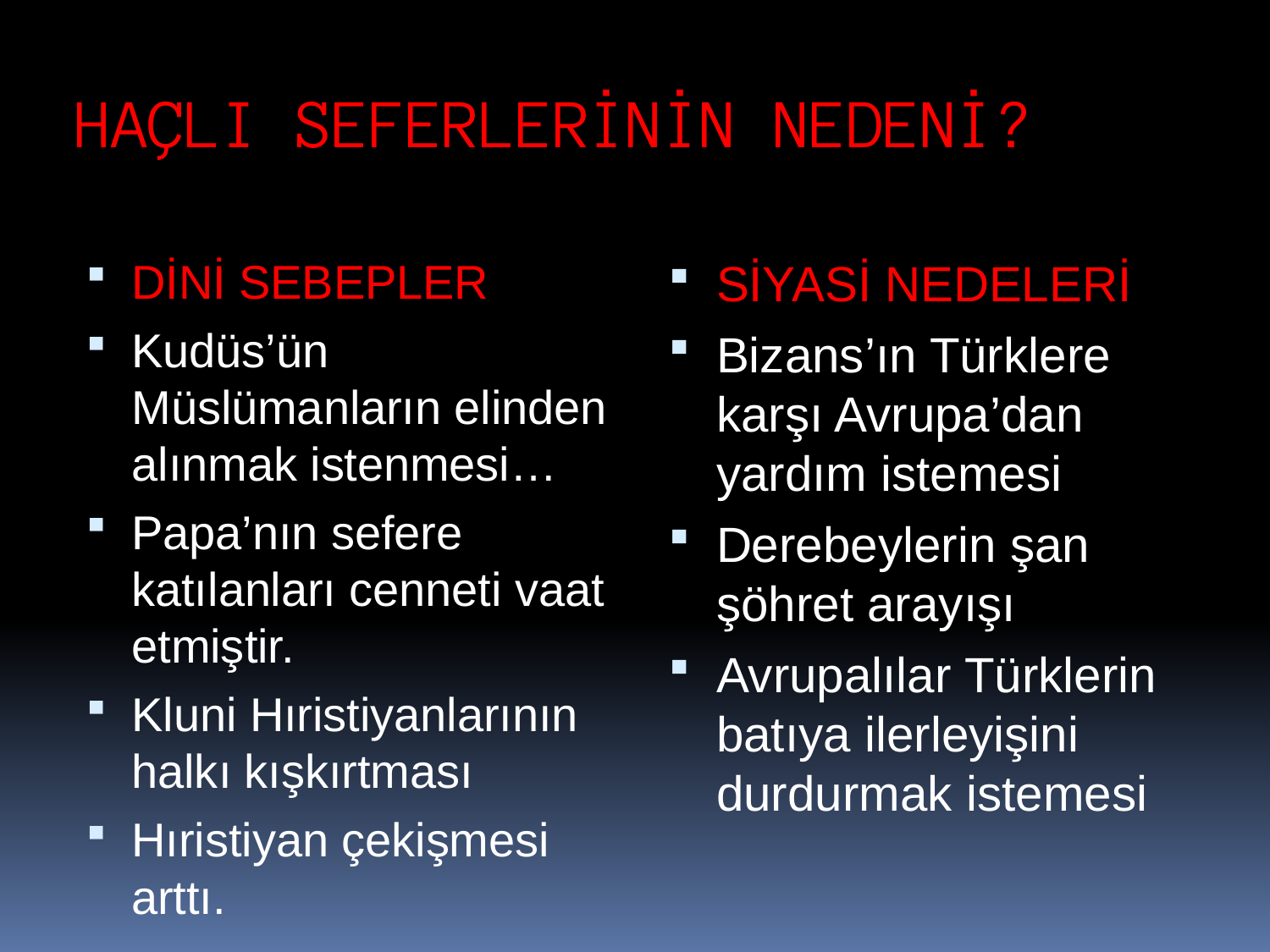

# HAÇLI SEFERLERİNİN NEDENİ?
DİNİ SEBEPLER
Kudüs’ün Müslümanların elinden alınmak istenmesi…
Papa’nın sefere katılanları cenneti vaat etmiştir.
Kluni Hıristiyanlarının halkı kışkırtması
Hıristiyan çekişmesi arttı.
SİYASİ NEDELERİ
Bizans’ın Türklere karşı Avrupa’dan yardım istemesi
Derebeylerin şan şöhret arayışı
Avrupalılar Türklerin batıya ilerleyişini durdurmak istemesi